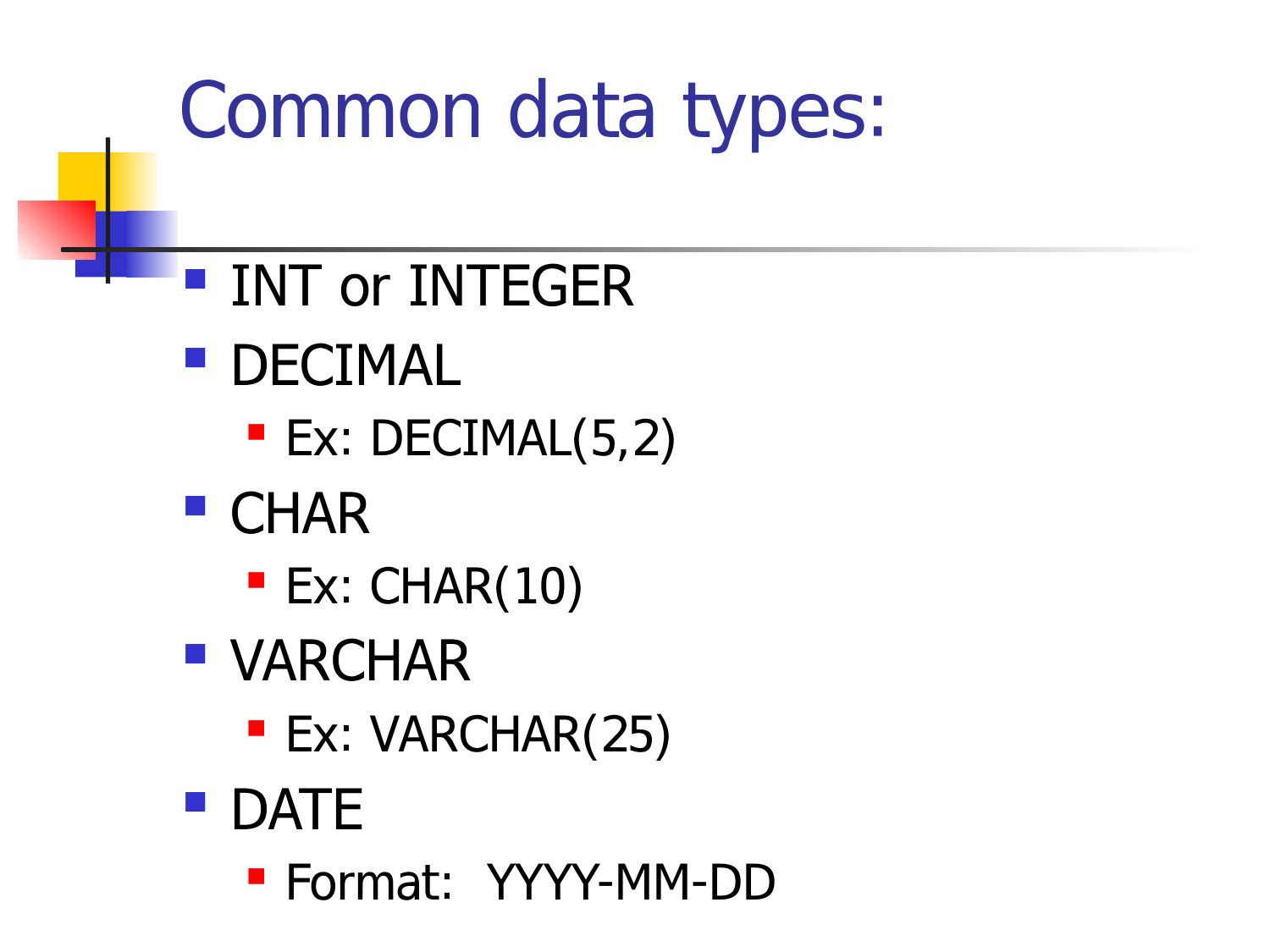

# Common data types:
INT or INTEGER
DECIMAL
Ex: DECIMAL(5,2)
CHAR
Ex: CHAR(10)
VARCHAR
Ex: VARCHAR(25)
DATE
Format:  YYYY-MM-DD